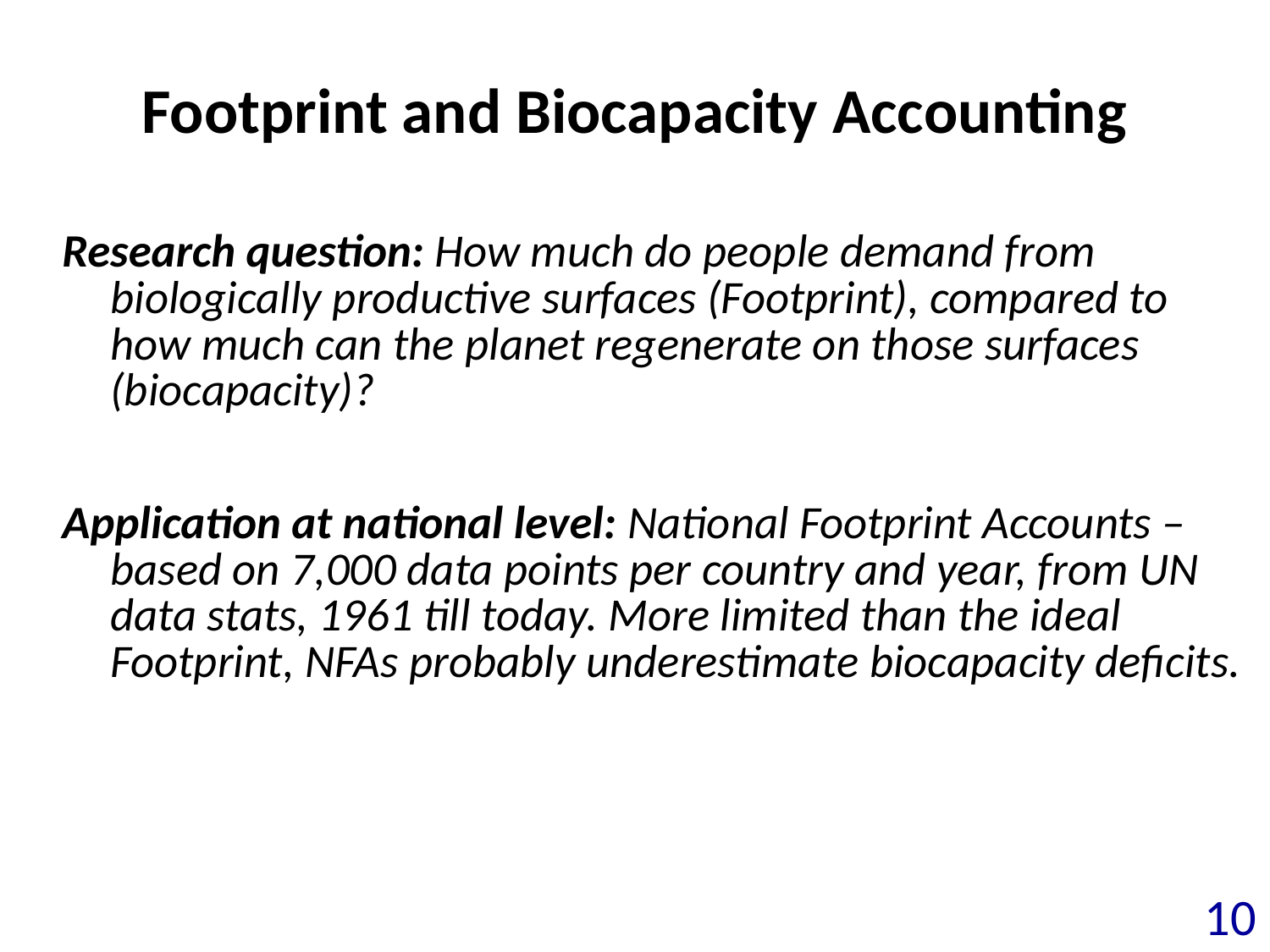

# Footprint and Biocapacity Accounting
Research question: How much do people demand from biologically productive surfaces (Footprint), compared to how much can the planet regenerate on those surfaces (biocapacity)?

Application at national level: National Footprint Accounts – based on 7,000 data points per country and year, from UN data stats, 1961 till today. More limited than the ideal Footprint, NFAs probably underestimate biocapacity deficits.

10